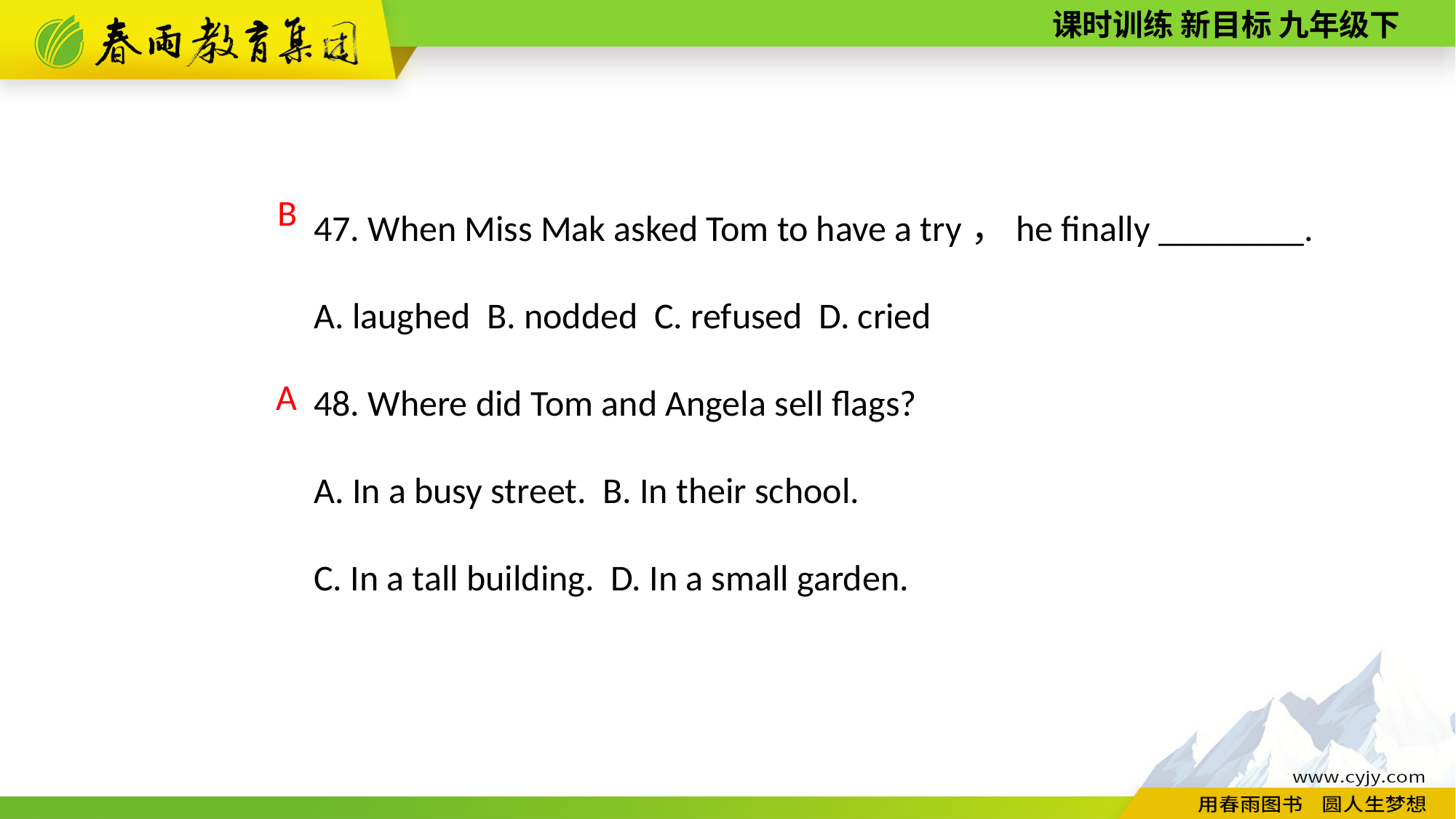

47. When Miss Mak asked Tom to have a try，he finally ________.
A. laughed  B. nodded  C. refused  D. cried
48. Where did Tom and Angela sell flags?
A. In a busy street.  B. In their school.
C. In a tall building.  D. In a small garden.
B
A